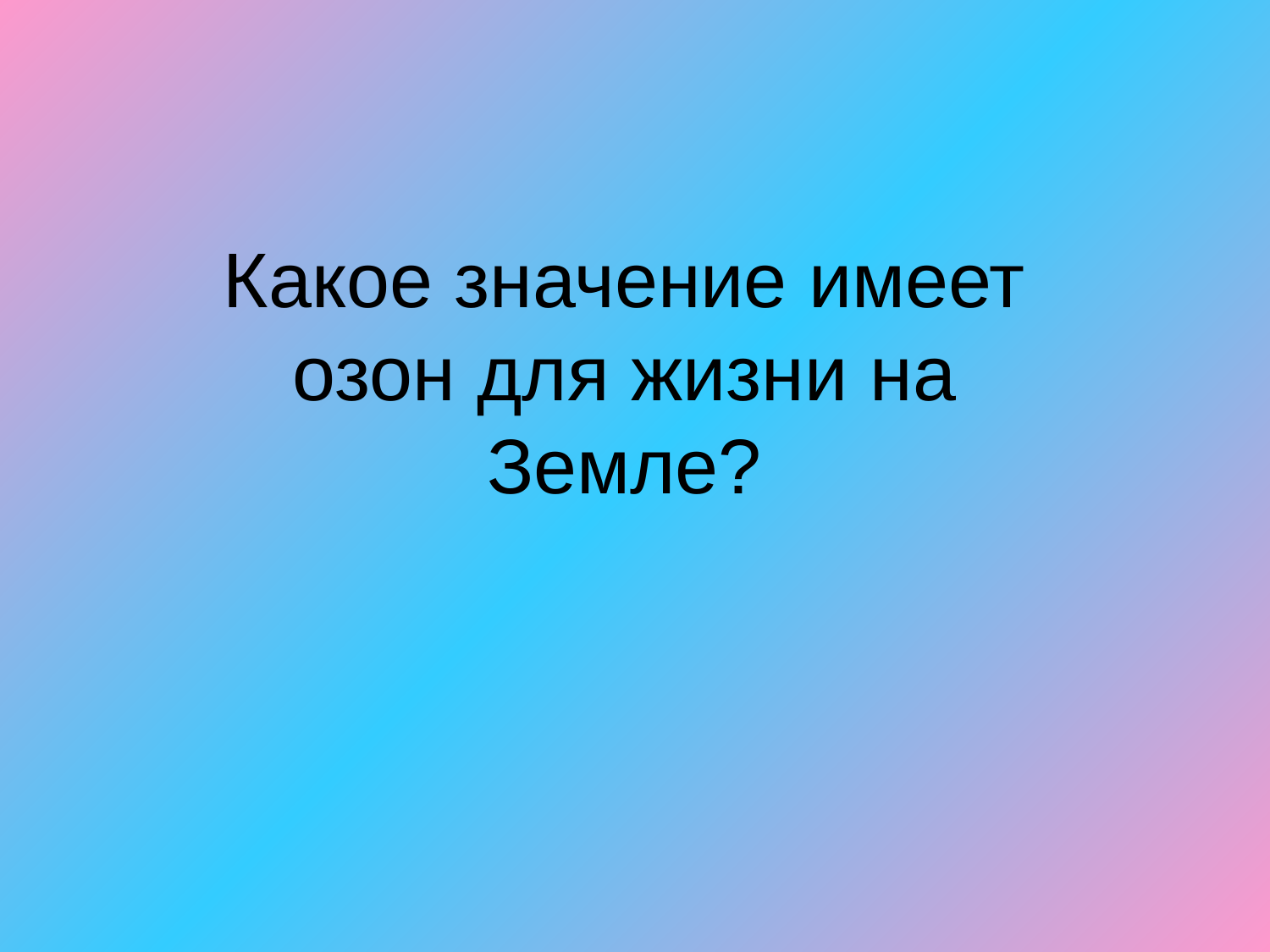

# Какое значение имеет озон для жизни на Земле?